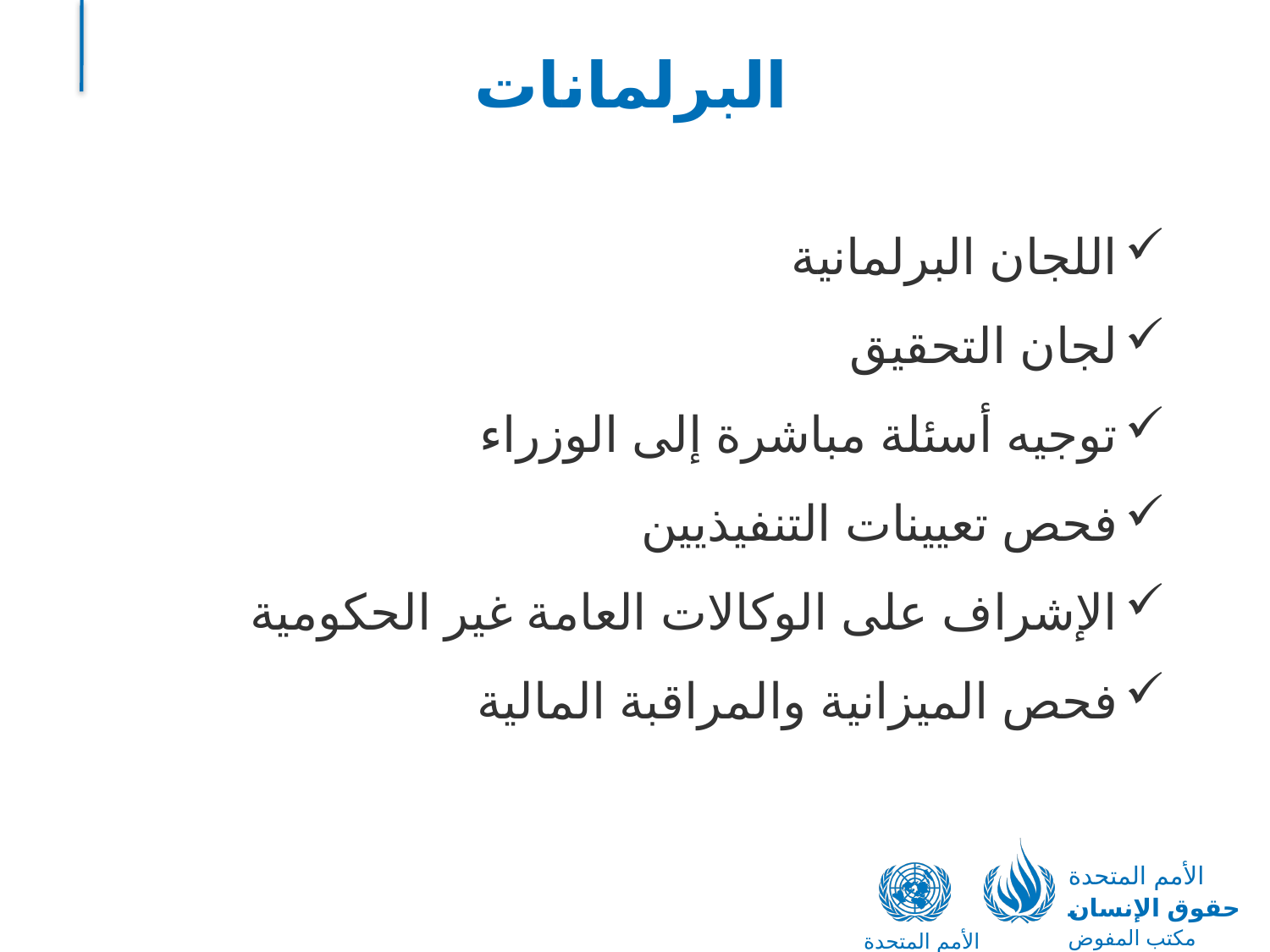

# البرلمانات
اللجان البرلمانية
لجان التحقيق
توجيه أسئلة مباشرة إلى الوزراء
فحص تعيينات التنفيذيين
الإشراف على الوكالات العامة غير الحكومية
فحص الميزانية والمراقبة المالية

الأمم المتحدة
حقوق الإنسان
مكتب المفوض السامي
الأمم المتحدة